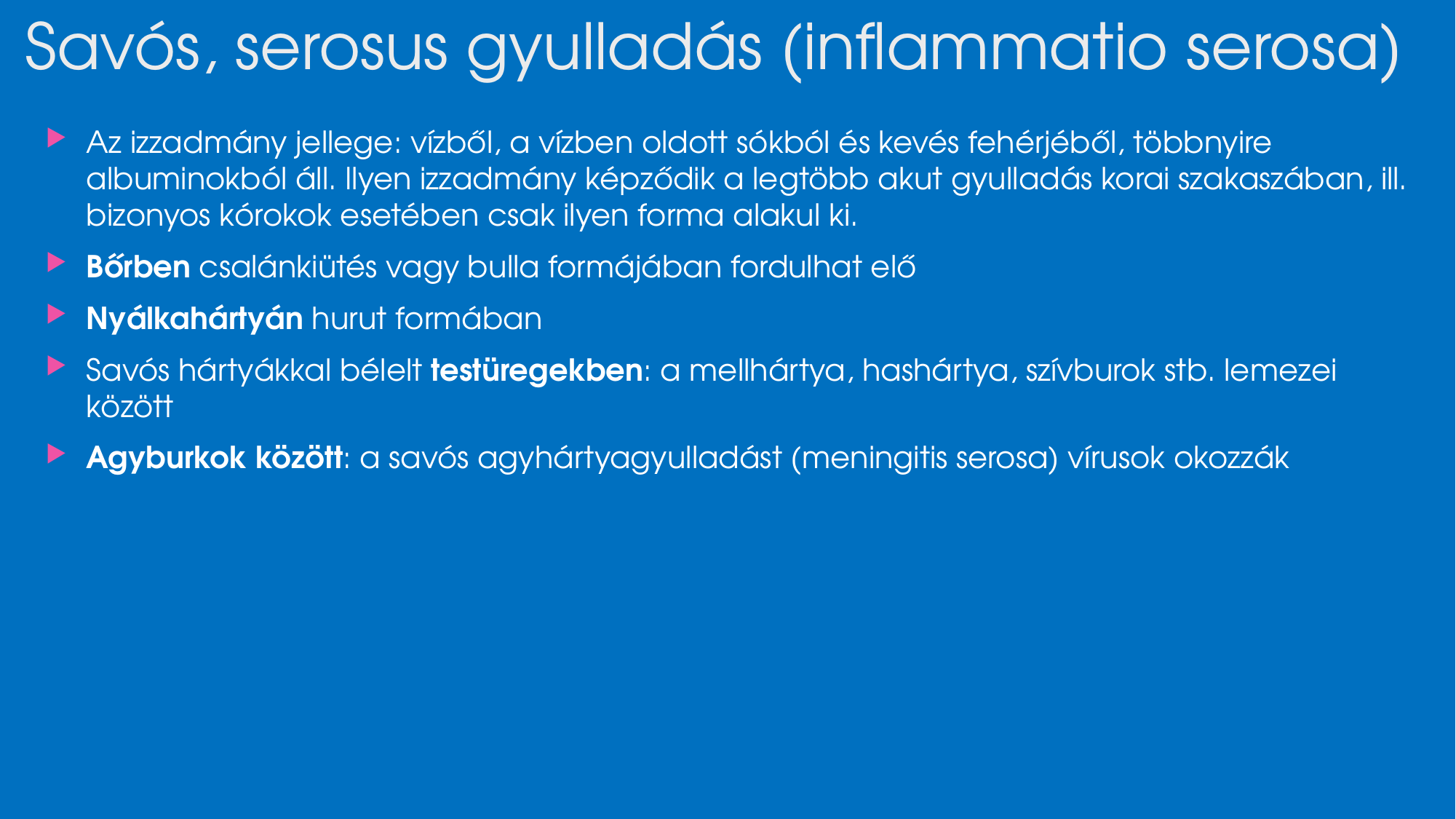

# Savós, serosus gyulladás (inflammatio serosa)
Az izzadmány jellege: vízből, a vízben oldott sókból és kevés fehérjéből, többnyire albuminokból áll. Ilyen izzadmány képződik a legtöbb akut gyulladás korai szakaszában, ill. bizonyos kórokok esetében csak ilyen forma alakul ki.
Bőrben csalánkiütés vagy bulla formájában fordulhat elő
Nyálkahártyán hurut formában
Savós hártyákkal bélelt testüregekben: a mellhártya, hashártya, szívburok stb. lemezei között
Agyburkok között: a savós agyhártyagyulladást (meningitis serosa) vírusok okozzák